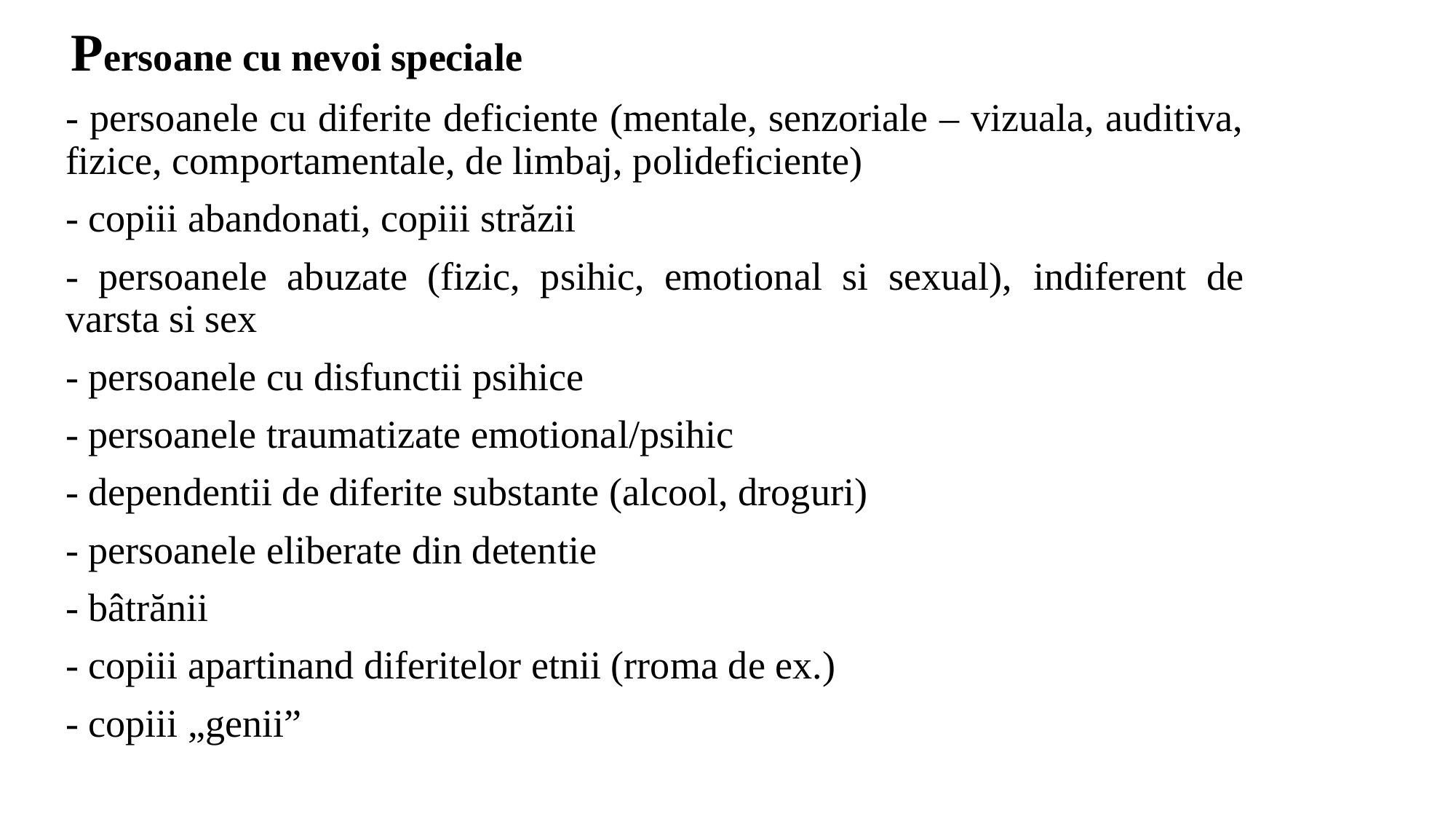

Persoane cu nevoi speciale
- persoanele cu diferite deficiente (mentale, senzoriale – vizuala, auditiva, fizice, comportamentale, de limbaj, polideficiente)
- copiii abandonati, copiii străzii
- persoanele abuzate (fizic, psihic, emotional si sexual), indiferent de varsta si sex
- persoanele cu disfunctii psihice
- persoanele traumatizate emotional/psihic
- dependentii de diferite substante (alcool, droguri)
- persoanele eliberate din detentie
- bâtrănii
- copiii apartinand diferitelor etnii (rroma de ex.)
- copiii „genii”